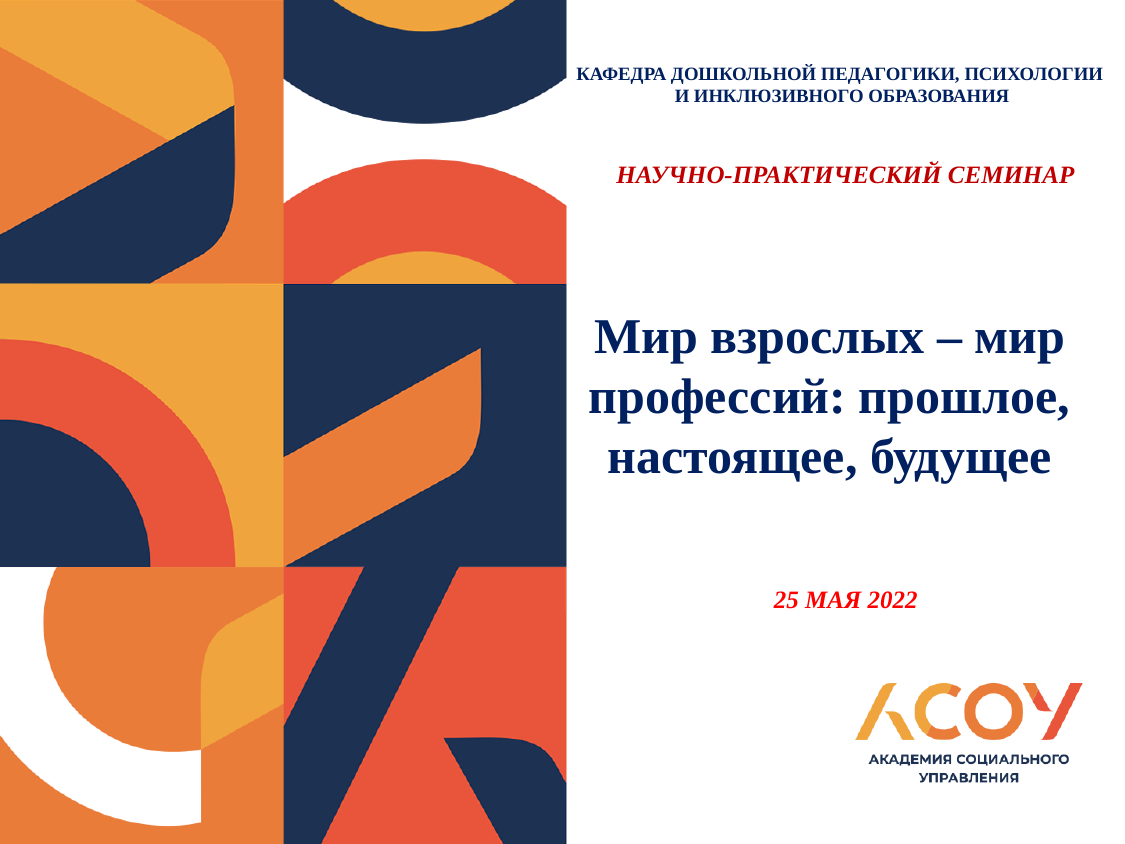

КАФЕДРА ДОШКОЛЬНОЙ ПЕДАГОГИКИ, ПСИХОЛОГИИ
И ИНКЛЮЗИВНОГО ОБРАЗОВАНИЯ
Научно-практический семинар
Мир взрослых – мир профессий: прошлое, настоящее, будущее
25 мая 2022